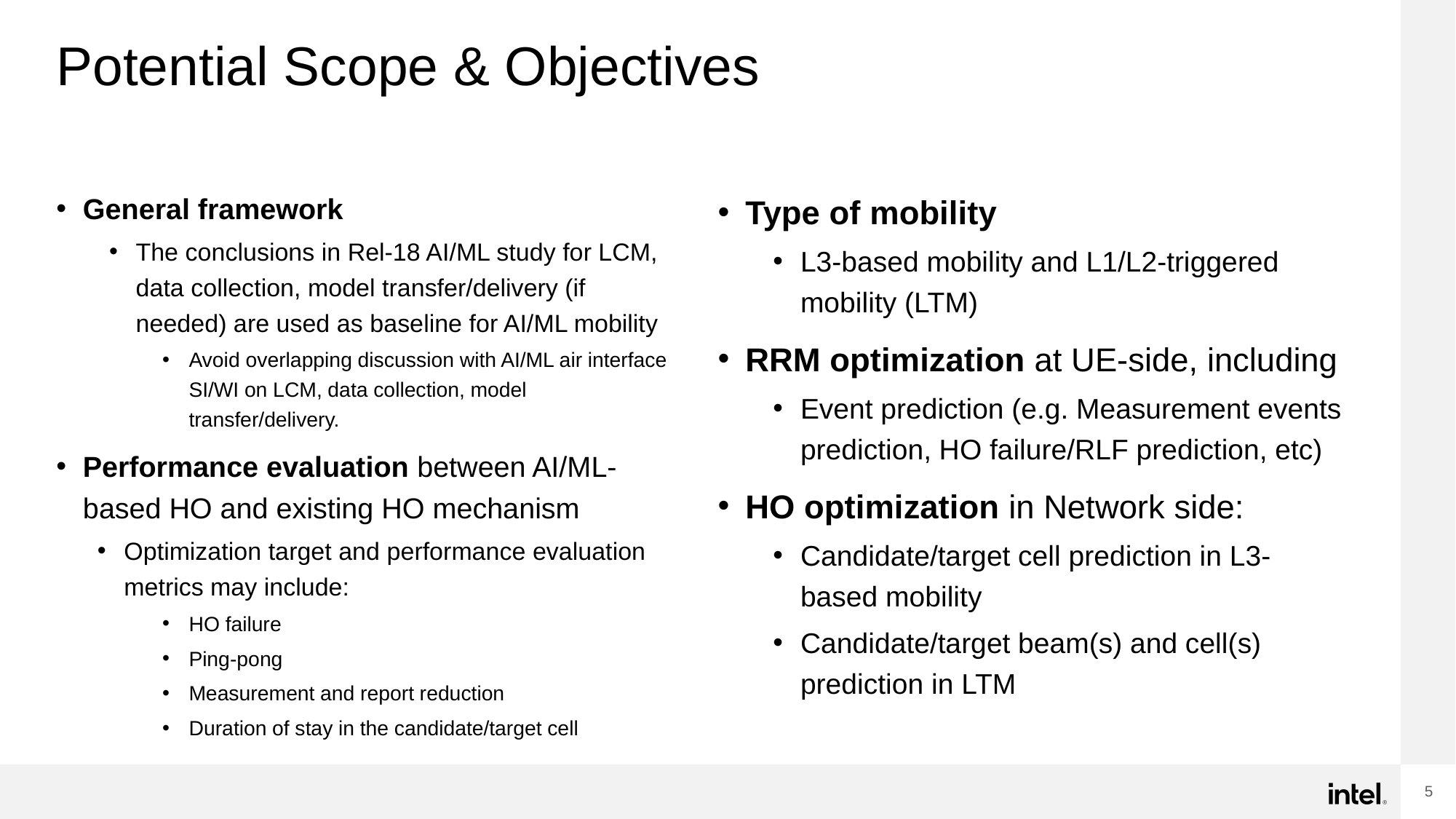

# Potential Scope & Objectives
General framework
The conclusions in Rel-18 AI/ML study for LCM, data collection, model transfer/delivery (if needed) are used as baseline for AI/ML mobility
Avoid overlapping discussion with AI/ML air interface SI/WI on LCM, data collection, model transfer/delivery.
Performance evaluation between AI/ML-based HO and existing HO mechanism
Optimization target and performance evaluation metrics may include:
HO failure
Ping-pong
Measurement and report reduction
Duration of stay in the candidate/target cell

Type of mobility
L3-based mobility and L1/L2-triggered mobility (LTM)
RRM optimization at UE-side, including
Event prediction (e.g. Measurement events prediction, HO failure/RLF prediction, etc)
HO optimization in Network side:
Candidate/target cell prediction in L3-based mobility
Candidate/target beam(s) and cell(s) prediction in LTM